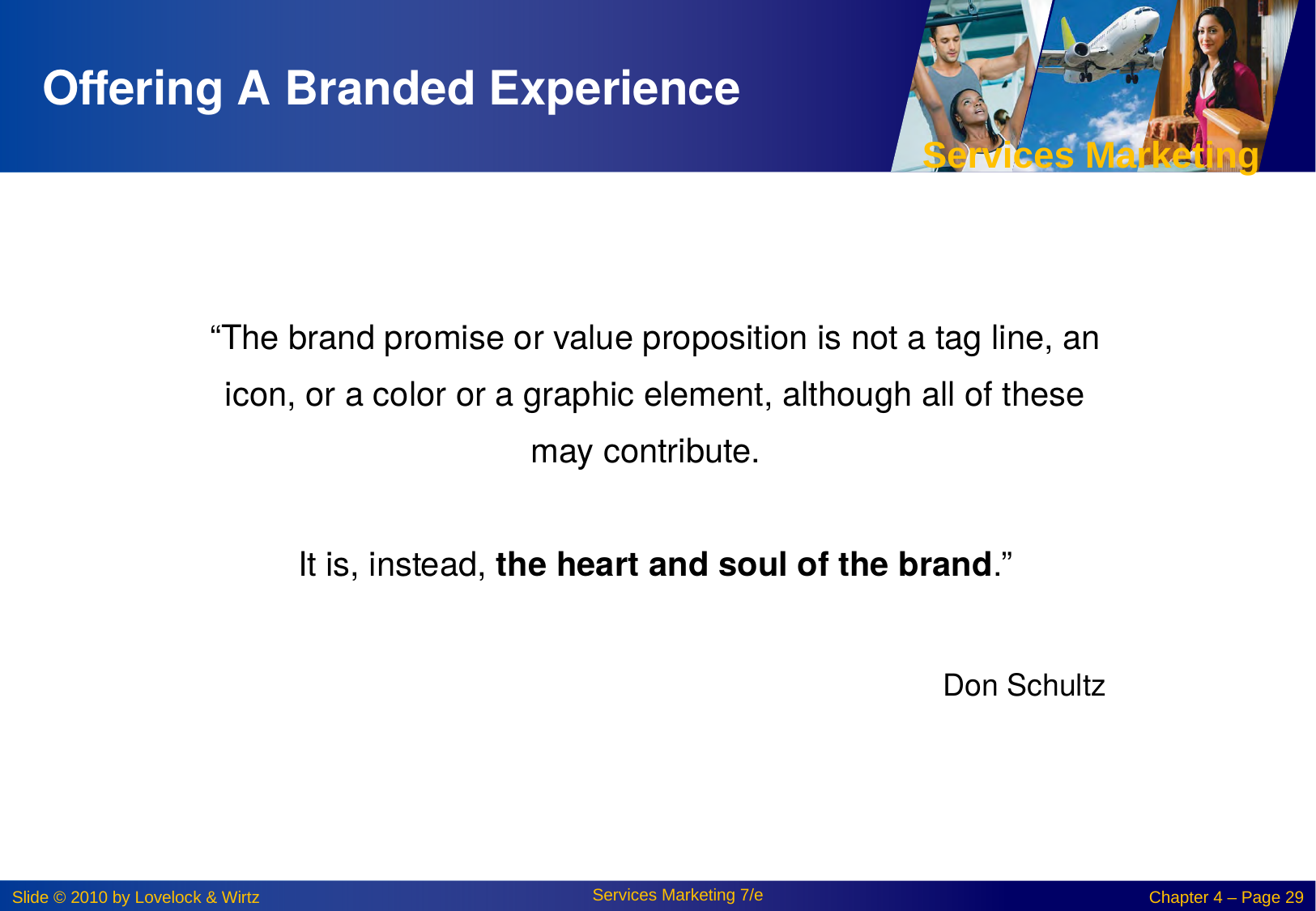

# Offering A Branded Experience
“The brand promise or value proposition is not a tag line, an icon, or a color or a graphic element, although all of these may contribute.

It is, instead, the heart and soul of the brand.”

						Don Schultz